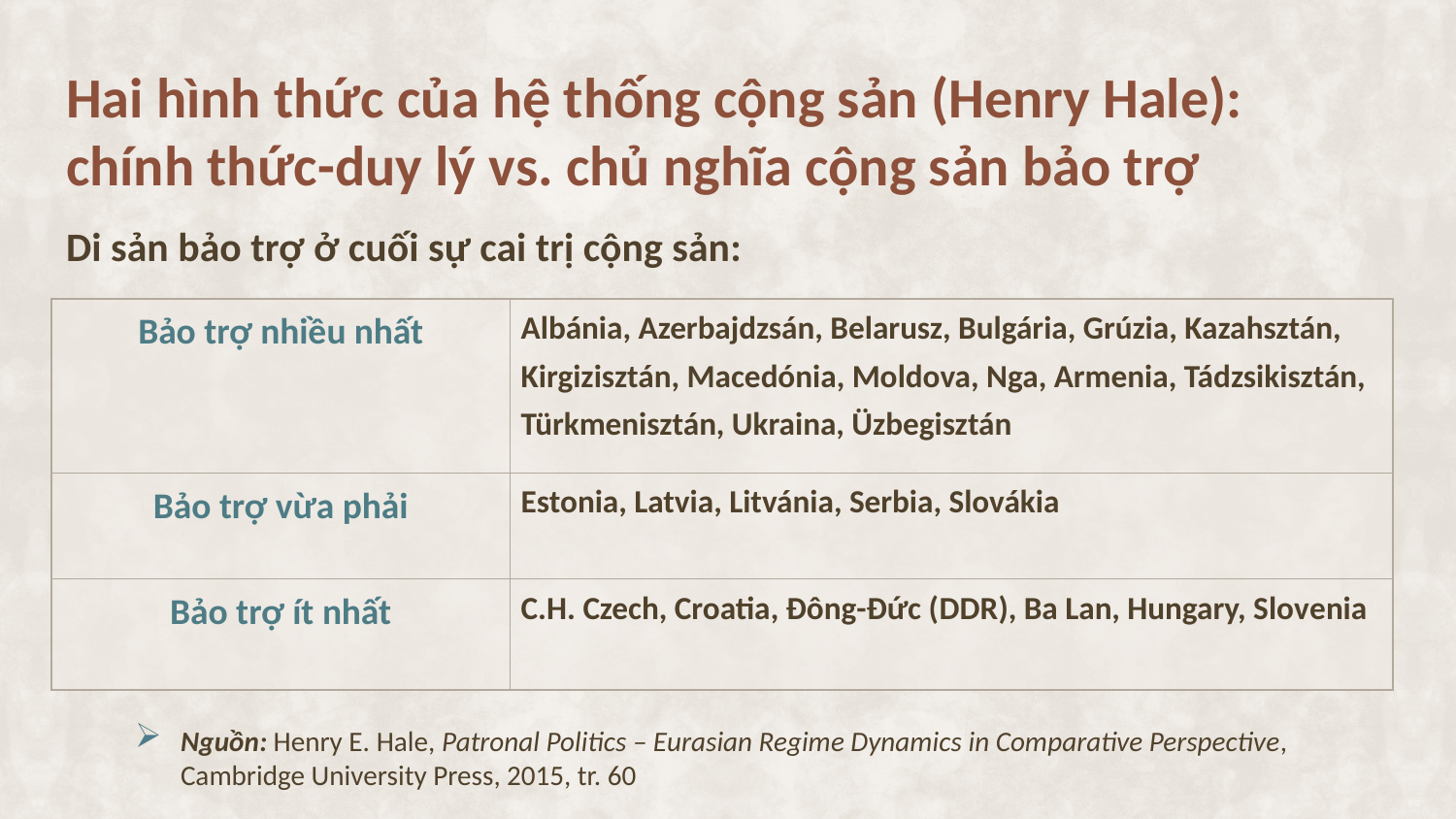

Hai hình thức của hệ thống cộng sản (Henry Hale):
chính thức-duy lý vs. chủ nghĩa cộng sản bảo trợ
Di sản bảo trợ ở cuối sự cai trị cộng sản:

| Bảo trợ nhiều nhất | Albánia, Azerbajdzsán, Belarusz, Bulgária, Grúzia, Kazahsztán, Kirgizisztán, Macedónia, Moldova, Nga, Armenia, Tádzsikisztán, Türkmenisztán, Ukraina, Üzbegisztán |
| --- | --- |
| Bảo trợ vừa phải | Estonia, Latvia, Litvánia, Serbia, Slovákia |
| Bảo trợ ít nhất | C.H. Czech, Croatia, Đông-Đức (DDR), Ba Lan, Hungary, Slovenia |
Nguồn: Henry E. Hale, Patronal Politics – Eurasian Regime Dynamics in Comparative Perspective, Cambridge University Press, 2015, tr. 60